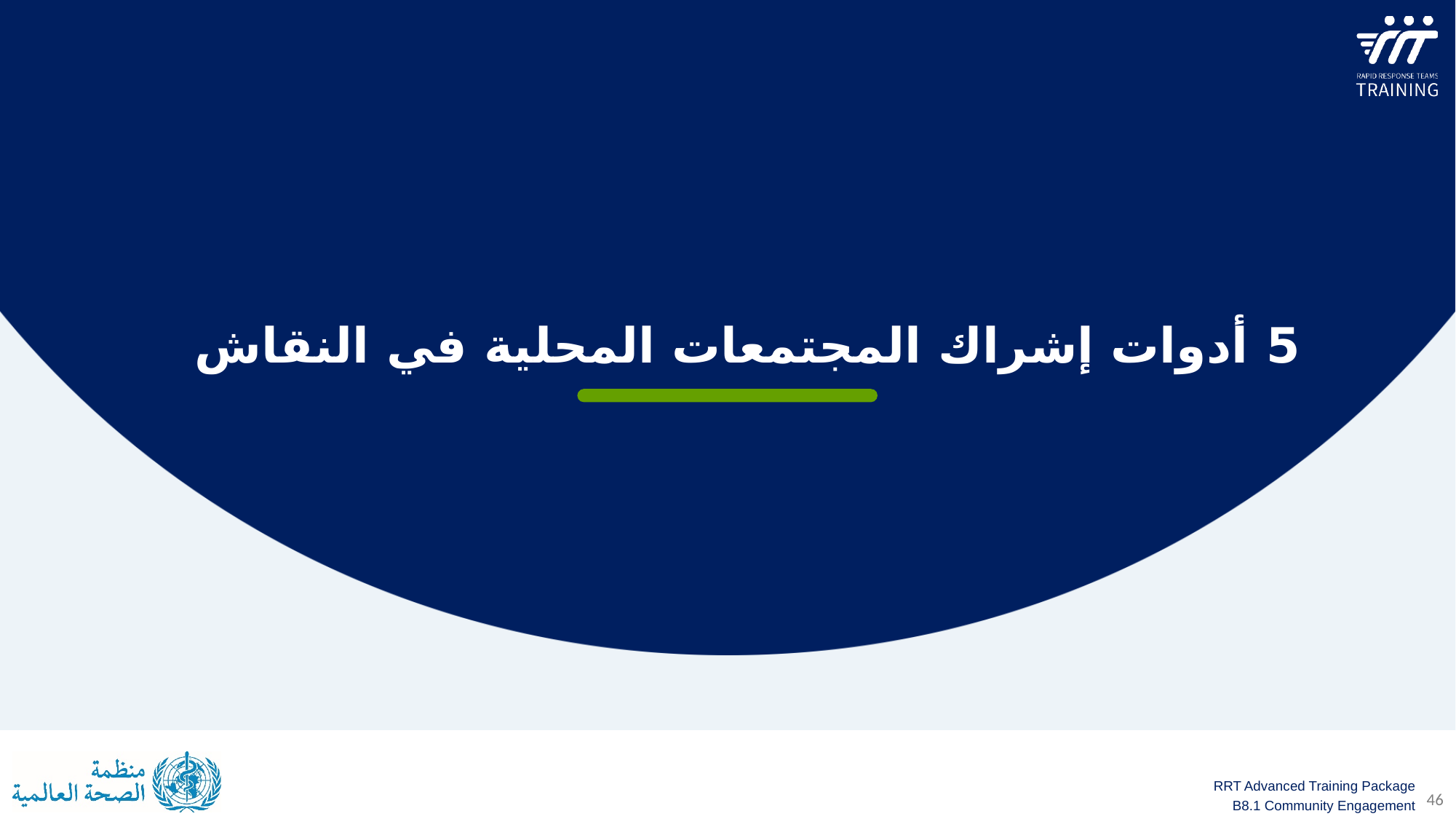

5 أدوات إشراك المجتمعات المحلية في النقاش